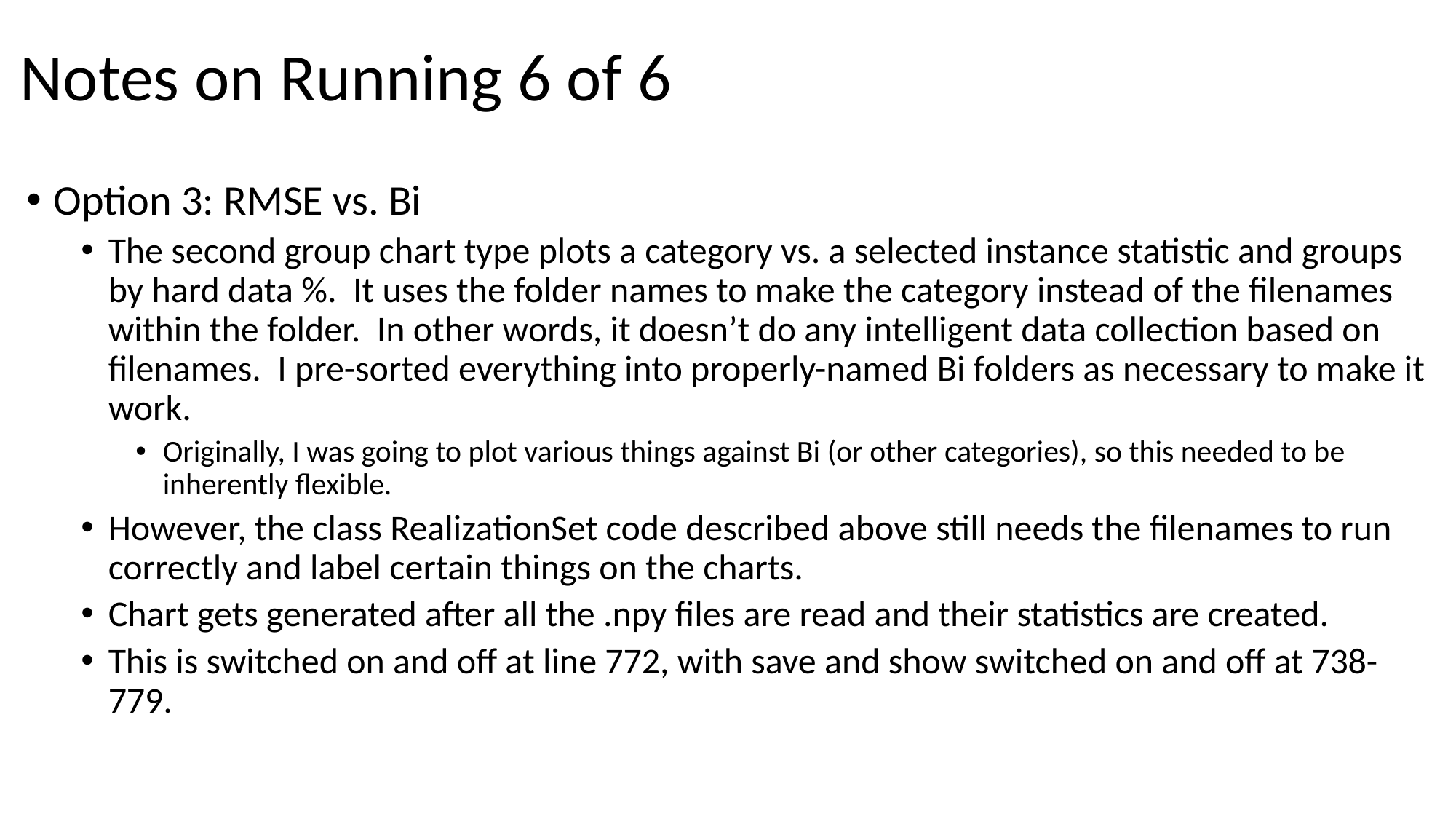

# Notes on Running 6 of 6
Option 3: RMSE vs. Bi
The second group chart type plots a category vs. a selected instance statistic and groups by hard data %.  It uses the folder names to make the category instead of the filenames within the folder.  In other words, it doesn’t do any intelligent data collection based on filenames.  I pre-sorted everything into properly-named Bi folders as necessary to make it work.
Originally, I was going to plot various things against Bi (or other categories), so this needed to be inherently flexible.
However, the class RealizationSet code described above still needs the filenames to run correctly and label certain things on the charts.
Chart gets generated after all the .npy files are read and their statistics are created.
This is switched on and off at line 772, with save and show switched on and off at 738-779.